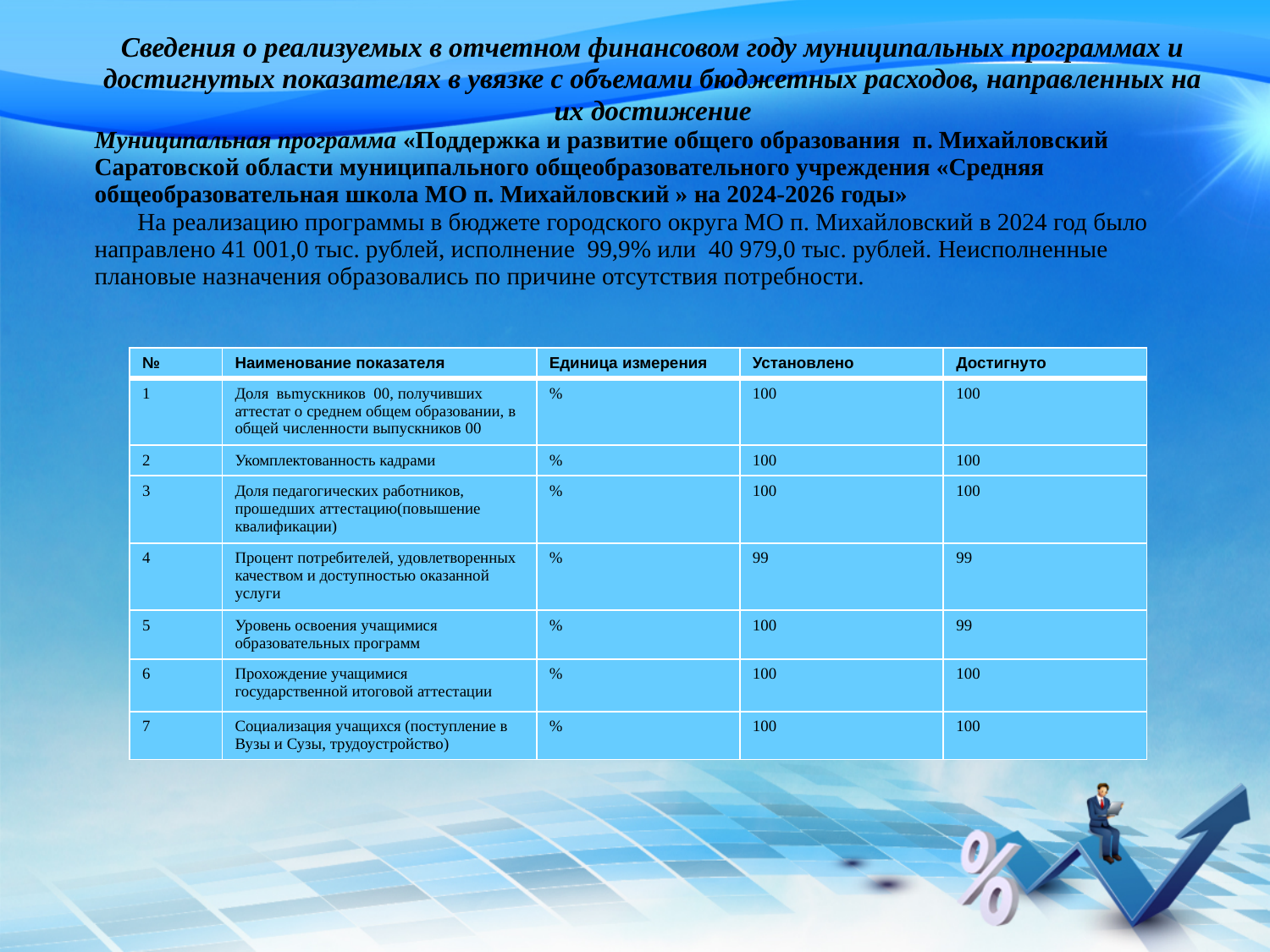

| Сведения о реализуемых в отчетном финансовом году муниципальных программах и достигнутых показателях в увязке с объемами бюджетных расходов, направленных на их достижение Муниципальная программа «Поддержка и развитие общего образования п. Михайловский Саратовской области муниципального общеобразовательного учреждения «Средняя общеобразовательная школа МО п. Михайловский » на 2024-2026 годы» На реализацию программы в бюджете городского округа МО п. Михайловский в 2024 год было направлено 41 001,0 тыс. рублей, исполнение 99,9% или 40 979,0 тыс. рублей. Неисполненные плановые назначения образовались по причине отсутствия потребности. |
| --- |
| № | Наименование показателя | Единица измерения | Установлено | Достигнуто |
| --- | --- | --- | --- | --- |
| 1 | Доля вьmускников 00, получивших аттестат о среднем общем образовании, в общей численности выпускников 00 | % | 100 | 100 |
| 2 | Укомплектованность кадрами | % | 100 | 100 |
| 3 | Доля педагогических работников, прошедших аттестацию(повышение квалификации) | % | 100 | 100 |
| 4 | Процент потребителей, удовлетворенных качеством и доступностью оказанной услуги | % | 99 | 99 |
| 5 | Уровень освоения учащимися образовательных программ | % | 100 | 99 |
| 6 | Прохождение учащимися государственной итоговой аттестации | % | 100 | 100 |
| 7 | Социализация учащихся (поступление в Вузы и Сузы, трудоустройство) | % | 100 | 100 |